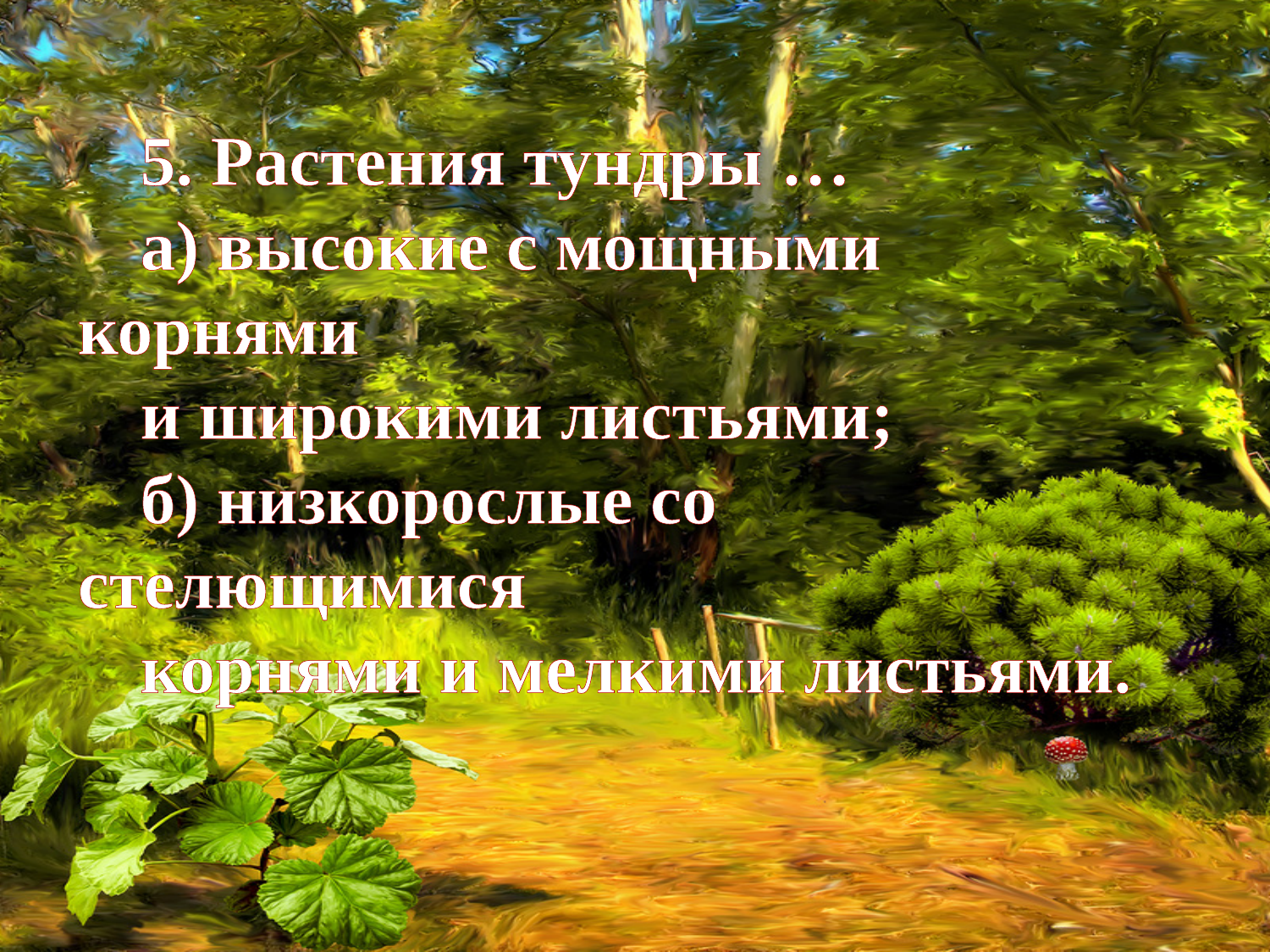

#
5. Растения тундры …
а) высокие с мощными корнями
и широкими листьями;
б) низкорослые со стелющимися
корнями и мелкими листьями.